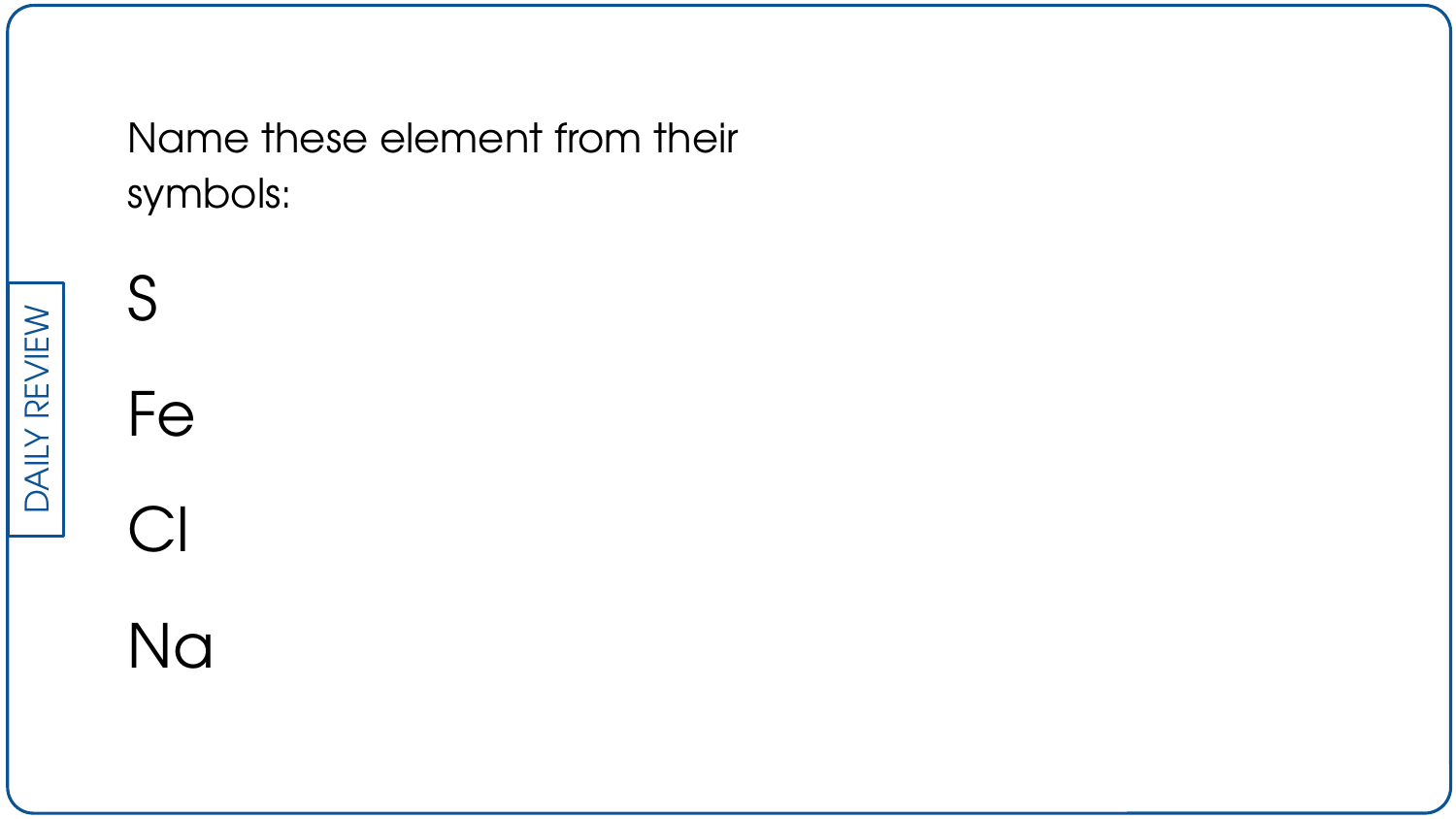

Name these element from their symbols:
S
Fe
Cl
Na